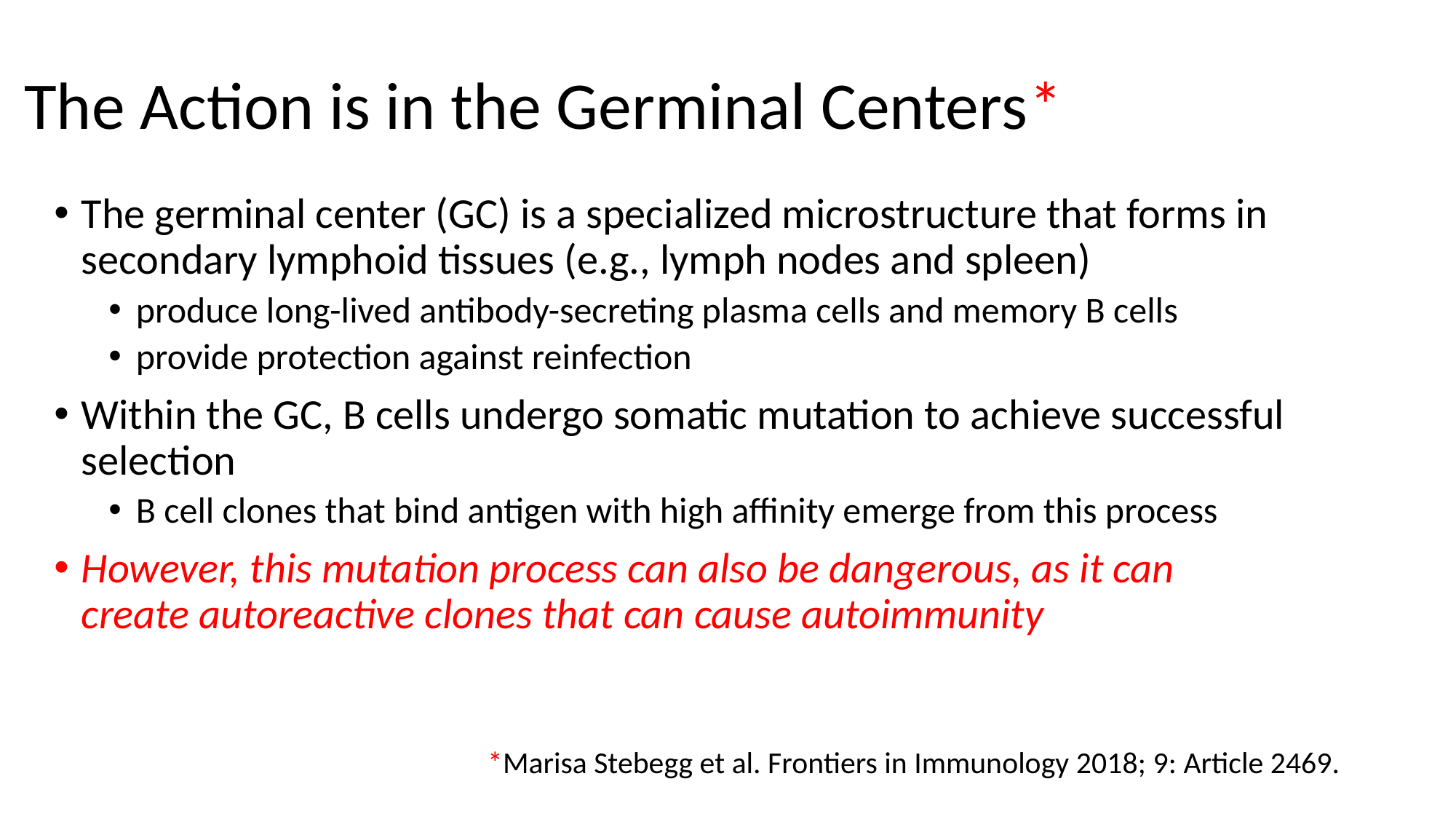

# The Action is in the Germinal Centers*
The germinal center (GC) is a specialized microstructure that forms in secondary lymphoid tissues (e.g., lymph nodes and spleen)
produce long-lived antibody-secreting plasma cells and memory B cells
provide protection against reinfection
Within the GC, B cells undergo somatic mutation to achieve successful selection
B cell clones that bind antigen with high affinity emerge from this process
However, this mutation process can also be dangerous, as it can create autoreactive clones that can cause autoimmunity
*Marisa Stebegg et al. Frontiers in Immunology 2018; 9: Article 2469.